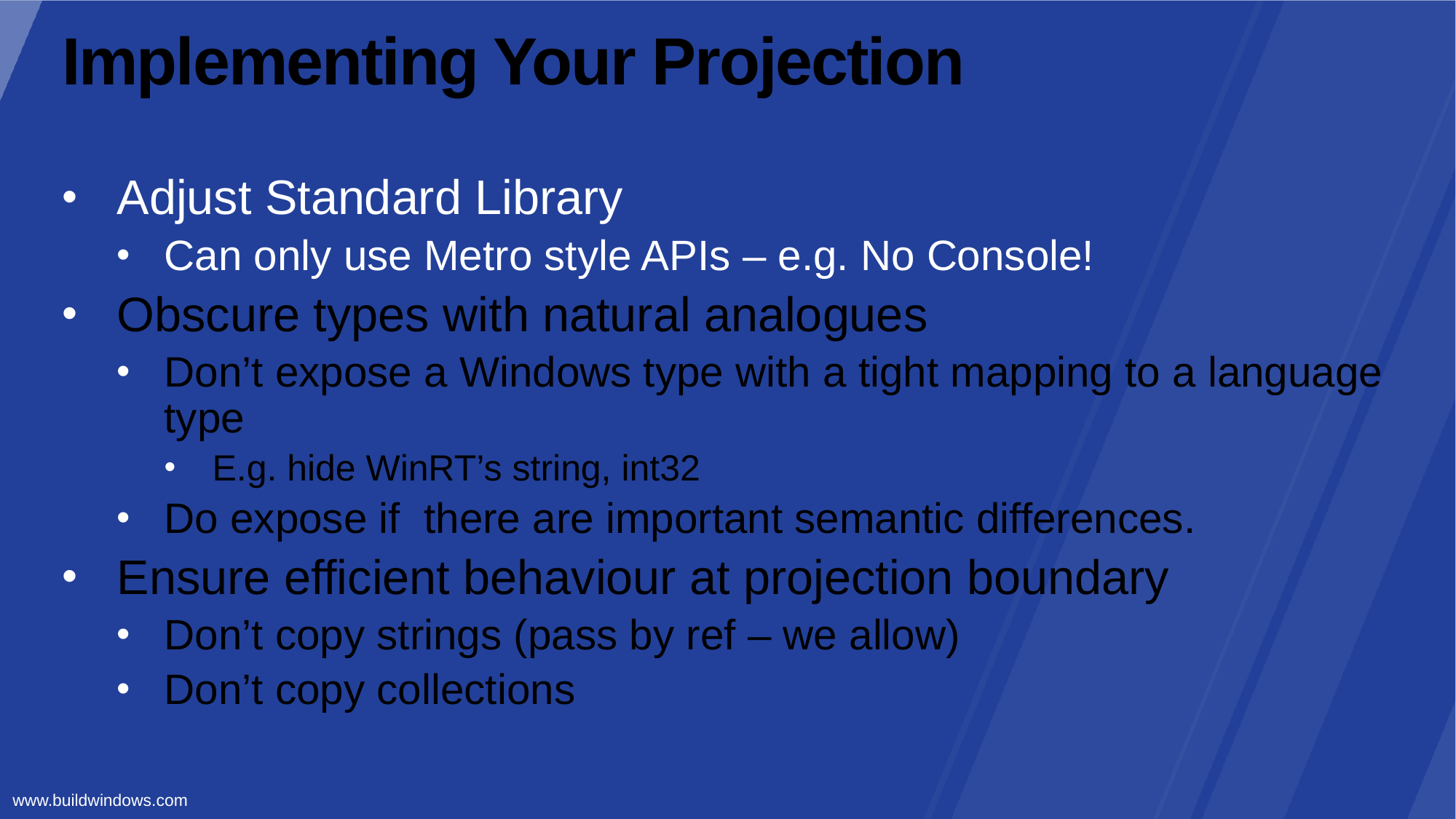

# Implementing Your Projection
Adjust Standard Library
Can only use Metro style APIs – e.g. No Console!
Obscure types with natural analogues
Don’t expose a Windows type with a tight mapping to a language type
E.g. hide WinRT’s string, int32
Do expose if  there are important semantic differences.
Ensure efficient behaviour at projection boundary
Don’t copy strings (pass by ref – we allow)
Don’t copy collections